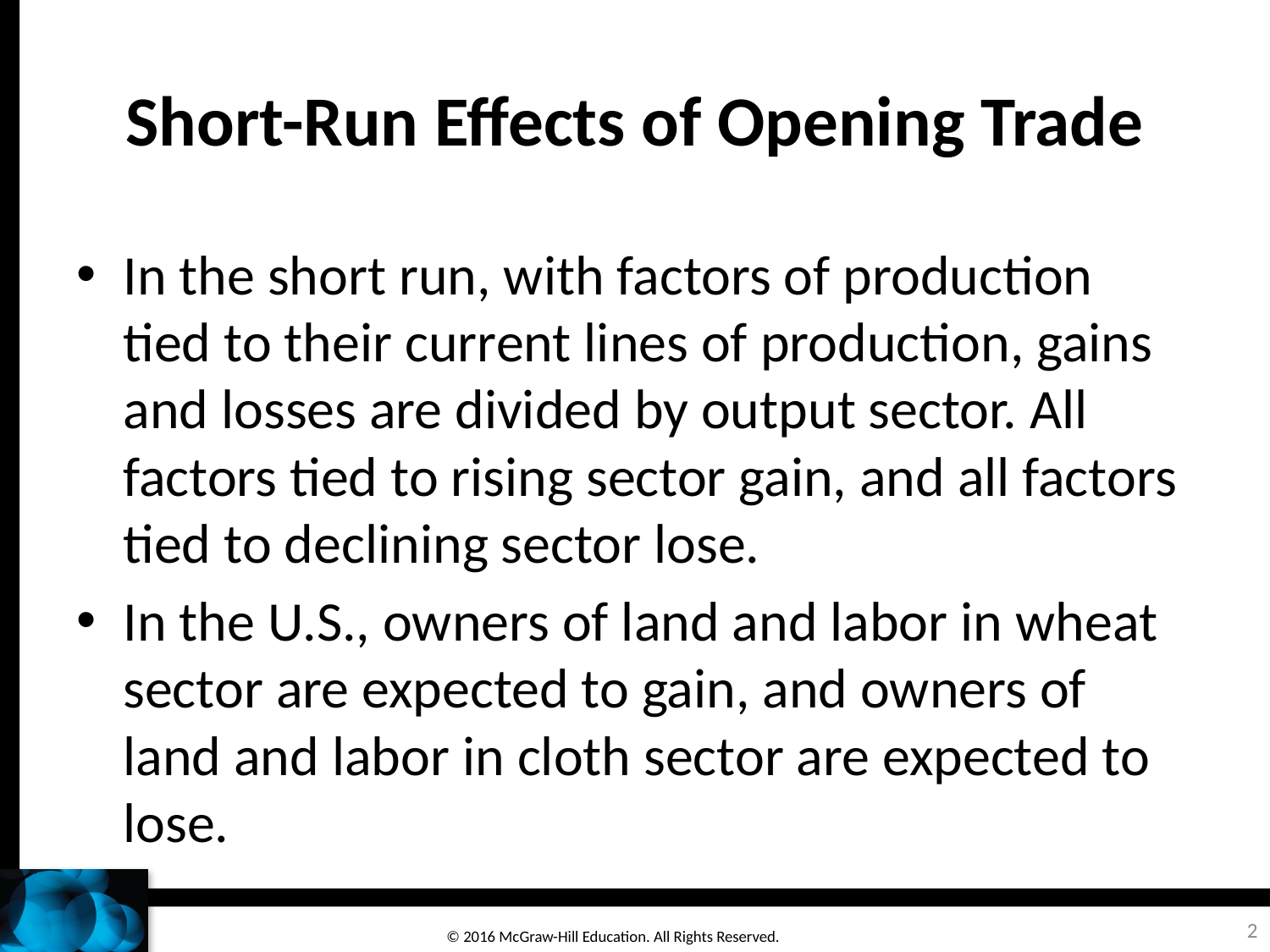

# Short-Run Effects of Opening Trade
In the short run, with factors of production tied to their current lines of production, gains and losses are divided by output sector. All factors tied to rising sector gain, and all factors tied to declining sector lose.
In the U.S., owners of land and labor in wheat sector are expected to gain, and owners of land and labor in cloth sector are expected to lose.

2
© 2016 McGraw-Hill Education. All Rights Reserved.